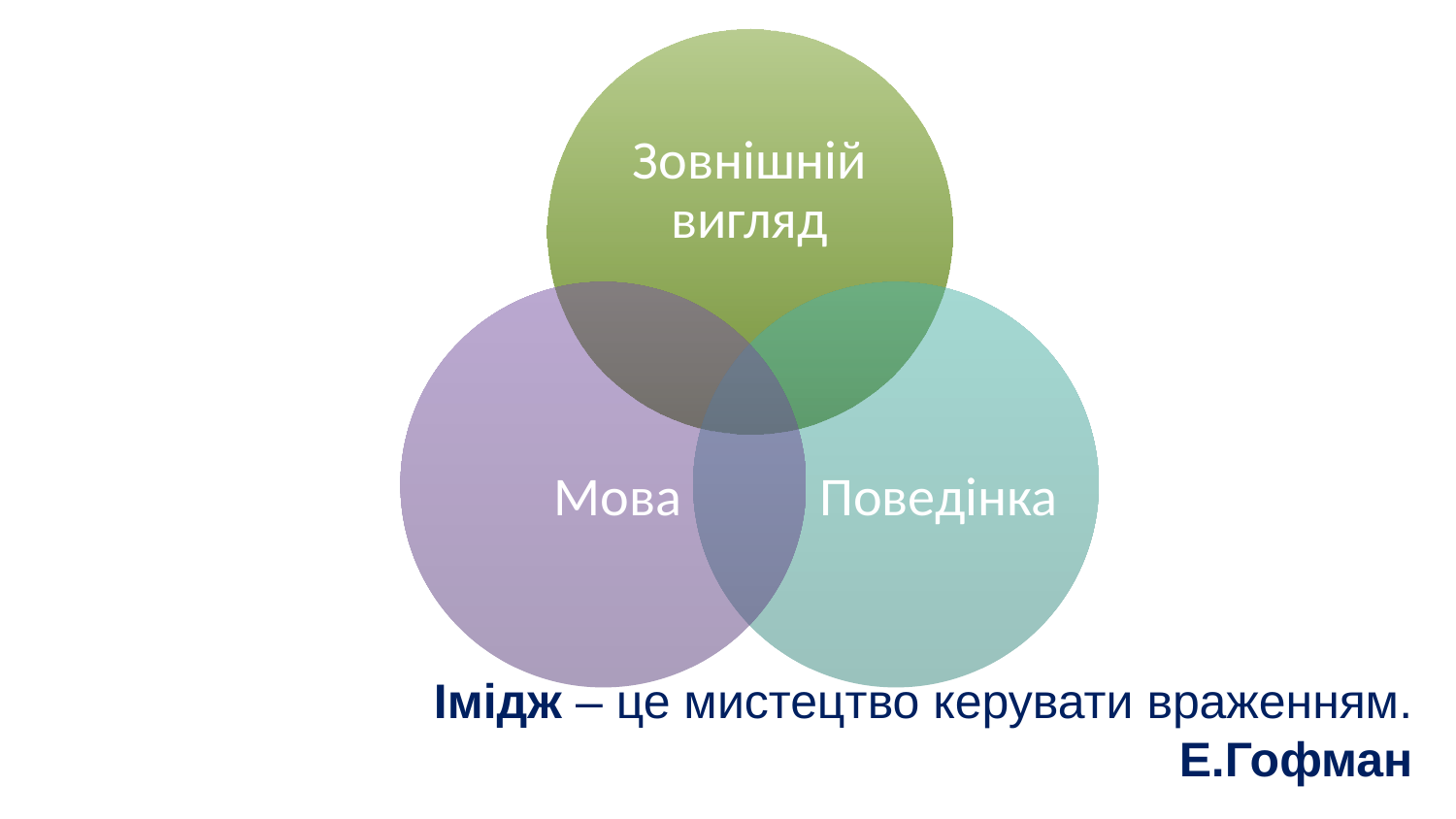

Зовнішній вигляд

Мова
Поведінка
Імідж – це мистецтво керувати враженням.
Е.Гофман